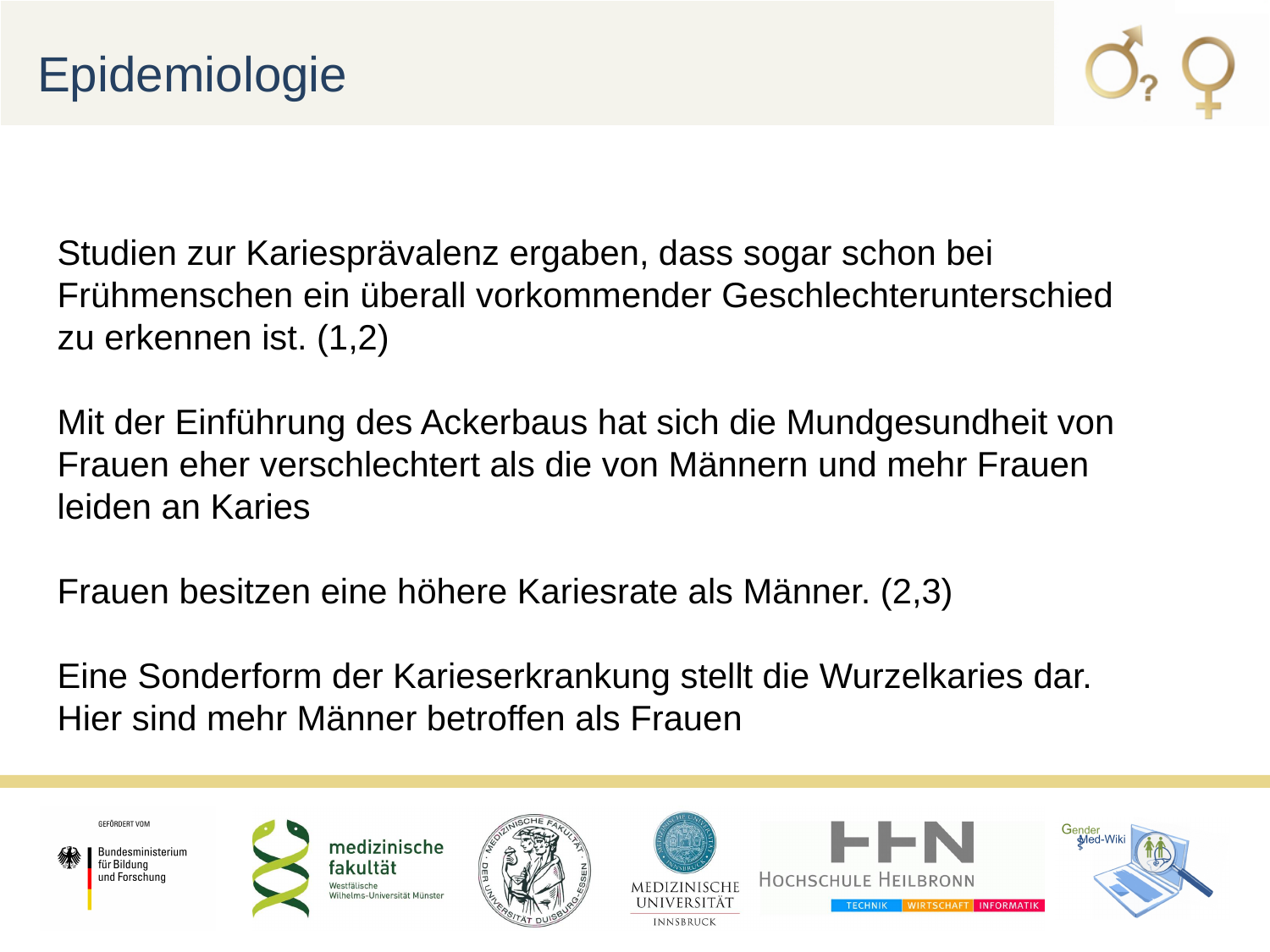

Epidemiologie
Studien zur Kariesprävalenz ergaben, dass sogar schon bei Frühmenschen ein überall vorkommender Geschlechterunterschied zu erkennen ist. (1,2)

Mit der Einführung des Ackerbaus hat sich die Mundgesundheit von Frauen eher verschlechtert als die von Männern und mehr Frauen leiden an Karies

Frauen besitzen eine höhere Kariesrate als Männer. (2,3)

Eine Sonderform der Karieserkrankung stellt die Wurzelkaries dar. Hier sind mehr Männer betroffen als Frauen